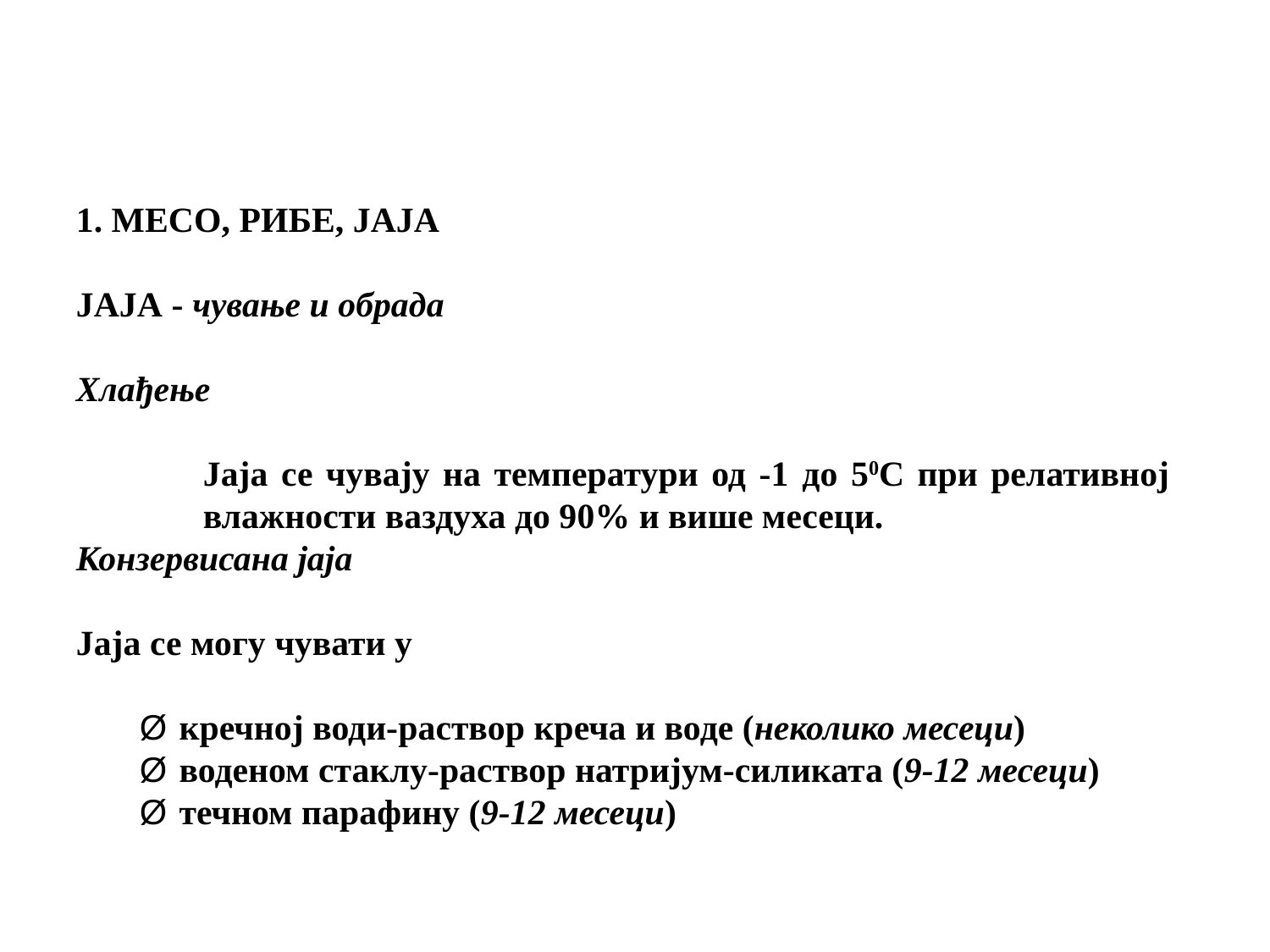

1. МЕСО, РИБЕ, ЈАЈА

ЈАЈА - чување и обрада

Хлађење

Јаја се чувају на температури од -1 до 50C при релативној влажности ваздуха до 90% и више месеци.
Конзервисана јаја

Јаја се могу чувати у

Ø	кречној води-раствор креча и воде (неколико месеци)
Ø	воденом стаклу-раствор натријум-силиката (9-12 месеци)
Ø	течном парафину (9-12 месеци)